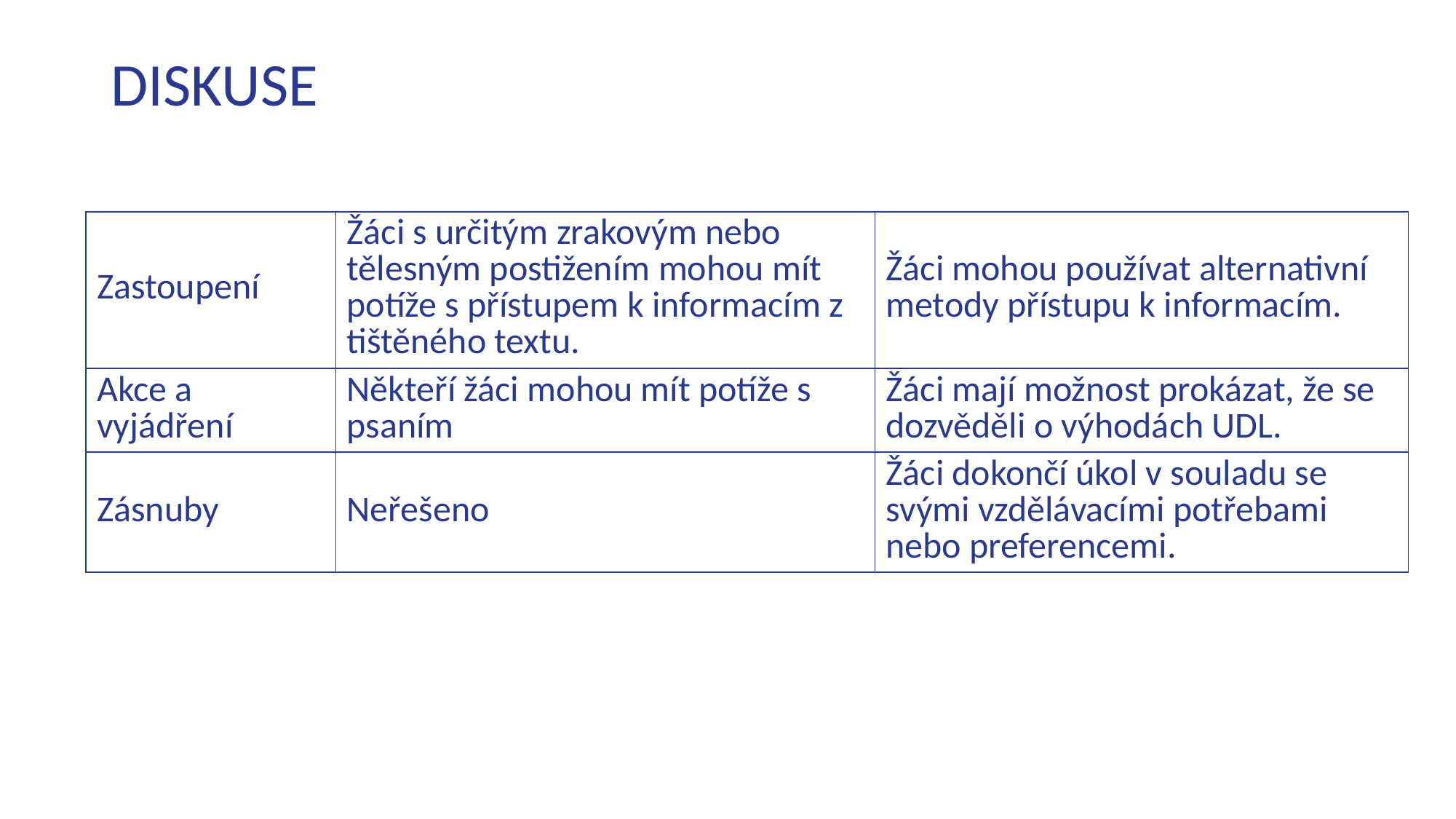

# DISKUSE
|  | Tradiční cíl | Cíl UDL |
| --- | --- | --- |
| Zastoupení | Žáci s určitým zrakovým nebo tělesným postižením mohou mít potíže s přístupem k informacím z tištěného textu. | Žáci mohou používat alternativní metody přístupu k informacím. |
| Akce a vyjádření | Někteří žáci mohou mít potíže s psaním | Žáci mají možnost prokázat, že se dozvěděli o výhodách UDL. |
| Zásnuby | Neřešeno | Žáci dokončí úkol v souladu se svými vzdělávacími potřebami nebo preferencemi. |